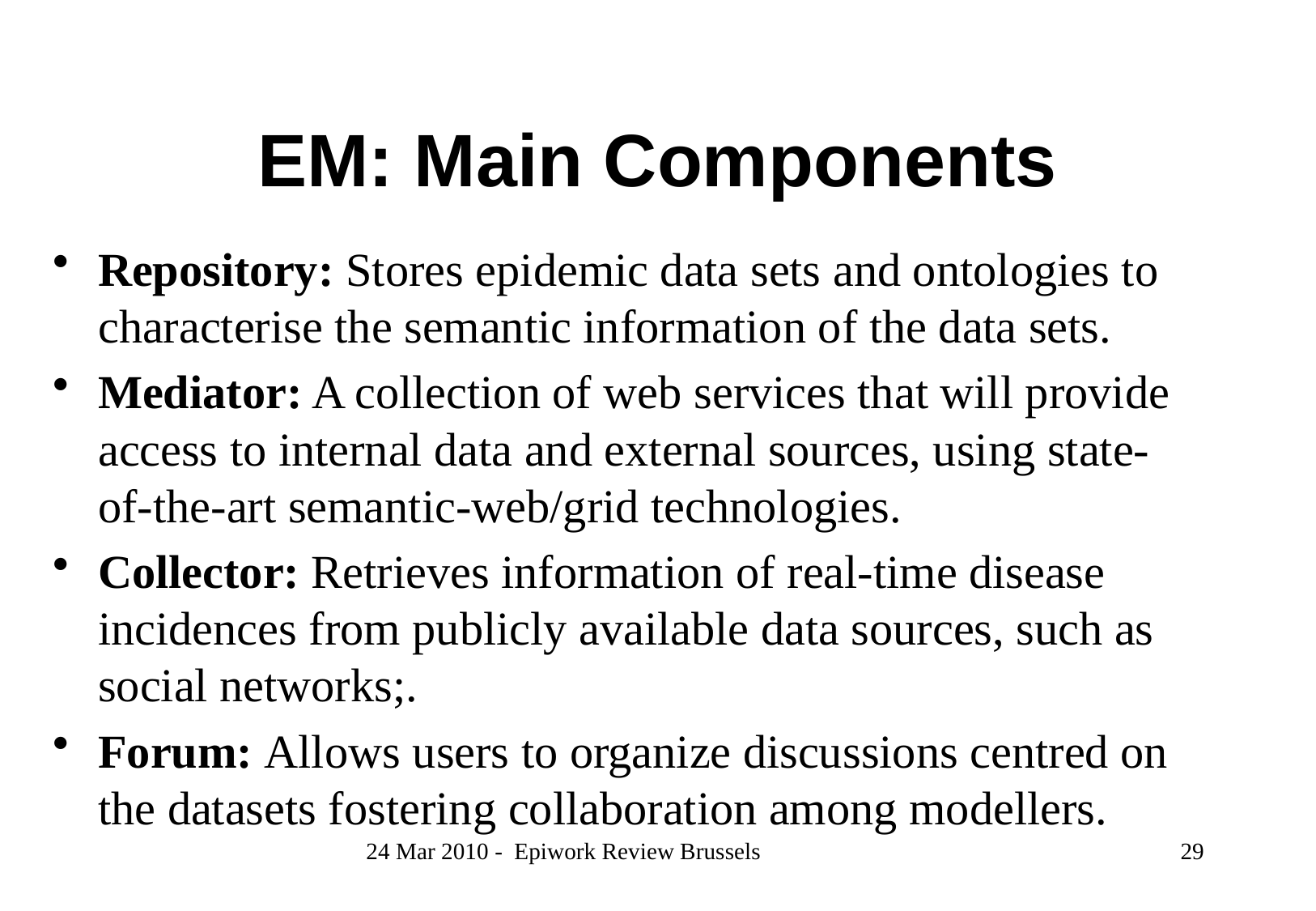

# EM: Main Components
Repository: Stores epidemic data sets and ontologies to characterise the semantic information of the data sets.
Mediator: A collection of web services that will provide access to internal data and external sources, using state-of-the-art semantic-web/grid technologies.
Collector: Retrieves information of real-time disease incidences from publicly available data sources, such as social networks;.
Forum: Allows users to organize discussions centred on the datasets fostering collaboration among modellers.

24 Mar 2010 -  Epiwork Review Brussels
29